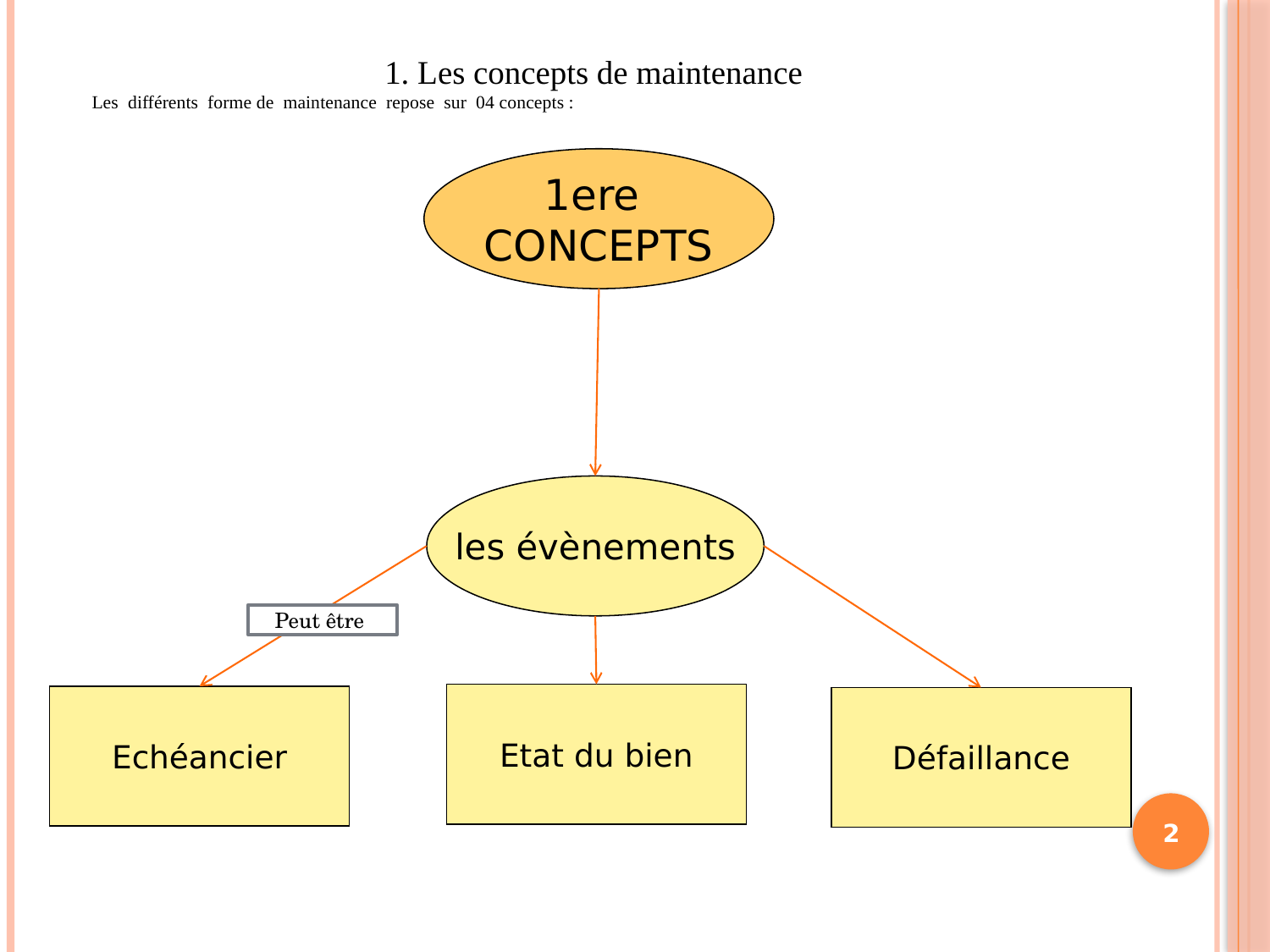

1. Les concepts de maintenance
Les  différents  forme de  maintenance  repose  sur  04 concepts :
1ere
CONCEPTS
les évènements
Peut être
Etat du bien
Echéancier
Défaillance
2